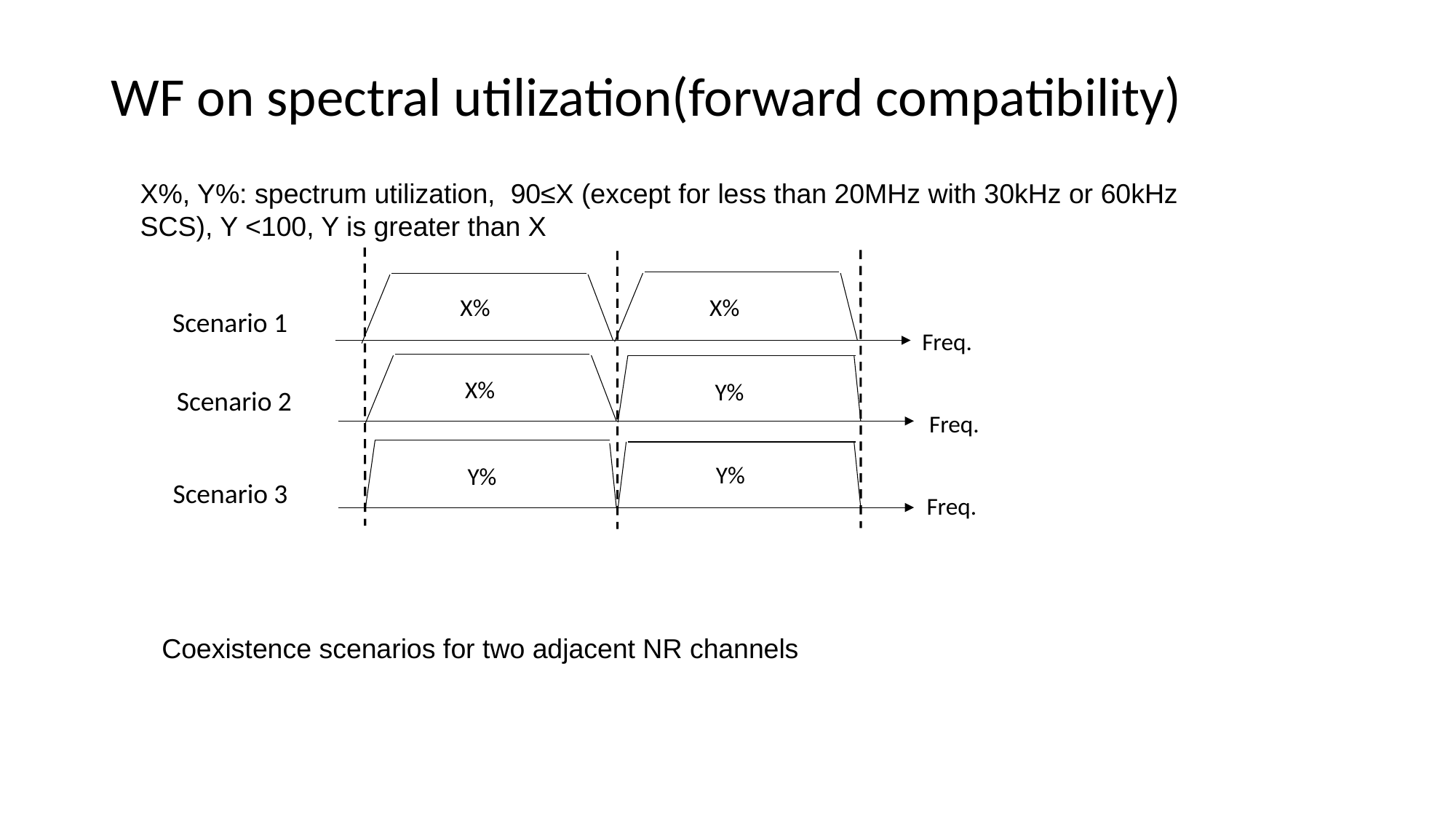

# WF on spectral utilization(forward compatibility)
X%, Y%: spectrum utilization,  90≤X (except for less than 20MHz with 30kHz or 60kHz SCS), Y <100, Y is greater than X
X%
Freq.
X%
X%
Freq.
Y%
Y%
Freq.
Y%
Scenario 1
Scenario 2
Scenario 3
Coexistence scenarios for two adjacent NR channels